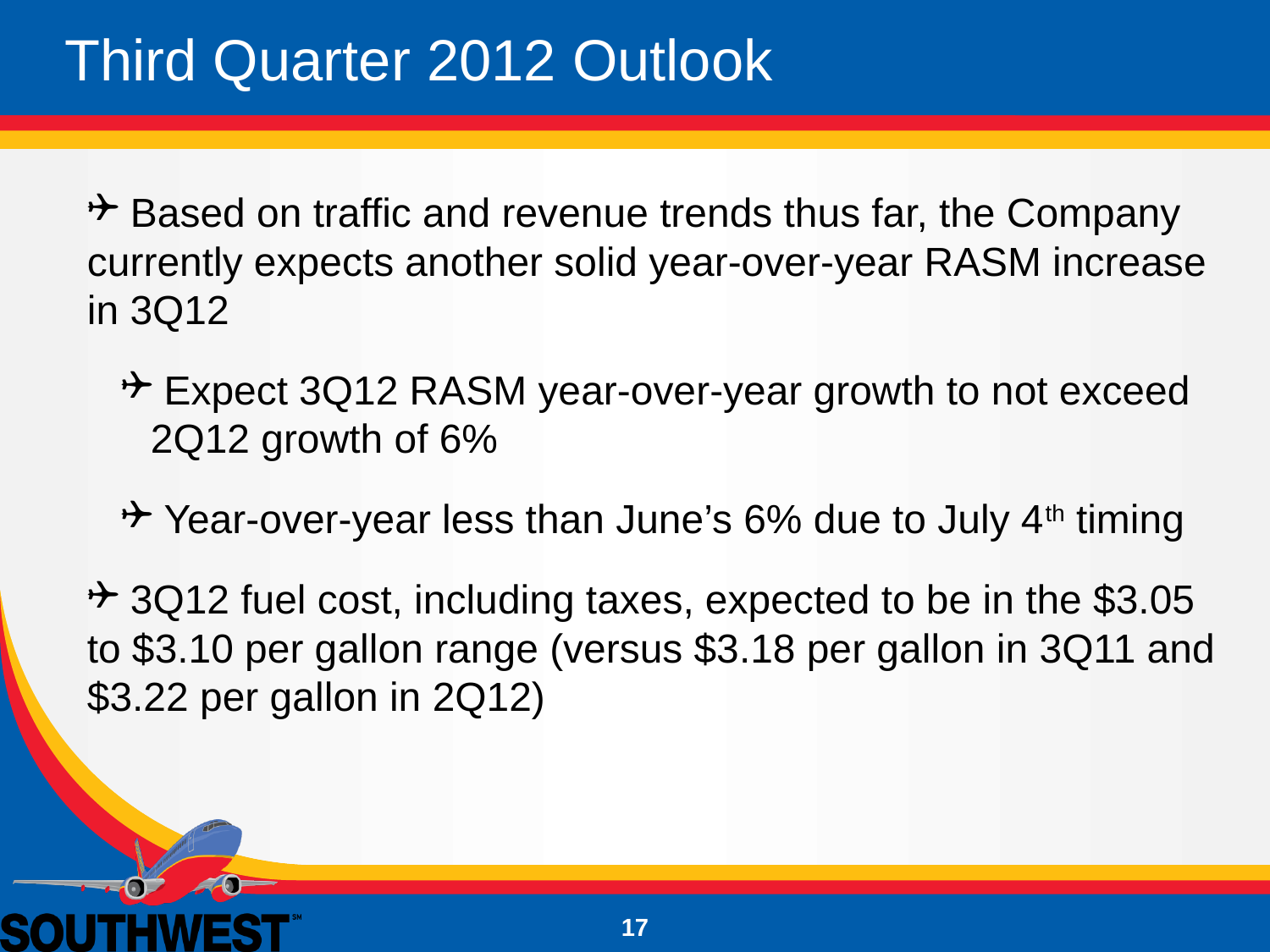

# Third Quarter 2012 Outlook
 Based on traffic and revenue trends thus far, the Company currently expects another solid year-over-year RASM increase in 3Q12
 Expect 3Q12 RASM year-over-year growth to not exceed 2Q12 growth of 6%
 Year-over-year less than June’s 6% due to July 4th timing
 3Q12 fuel cost, including taxes, expected to be in the $3.05 to $3.10 per gallon range (versus $3.18 per gallon in 3Q11 and $3.22 per gallon in 2Q12)
17